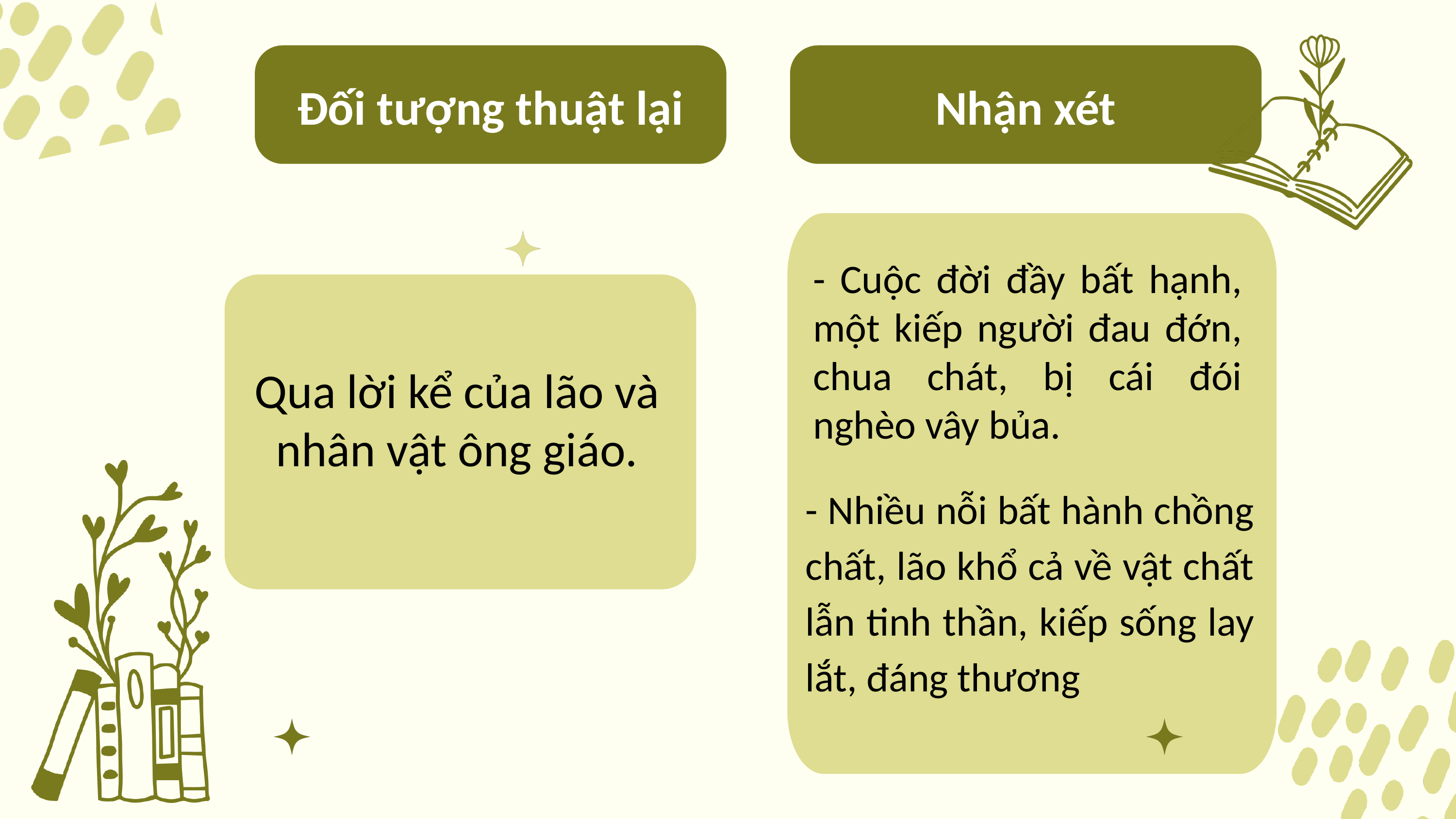

Đối tượng thuật lại
Nhận xét

- Cuộc đời đầy bất hạnh, một kiếp người đau đớn, chua chát, bị cái đói nghèo vây bủa.

Qua lời kể của lão và nhân vật ông giáo.

- Nhiều nỗi bất hành chồng chất, lão khổ cả về vật chất lẫn tinh thần, kiếp sống lay lắt, đáng thương